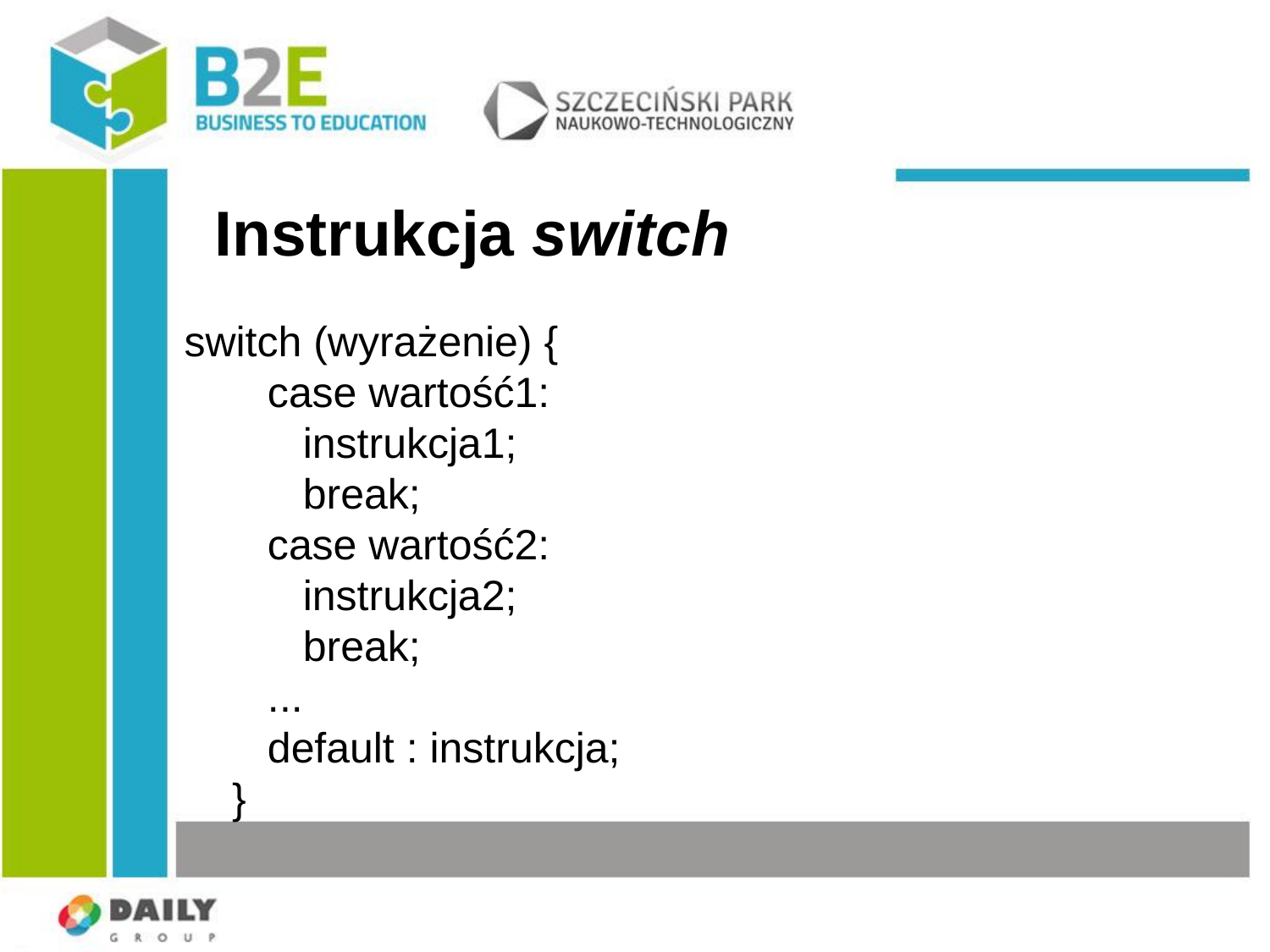

# Instrukcja switch
switch (wyrażenie) {
   case wartość1:
      instrukcja1;
      break;
   case wartość2:
      instrukcja2;
      break;
   ...
   default : instrukcja;
}